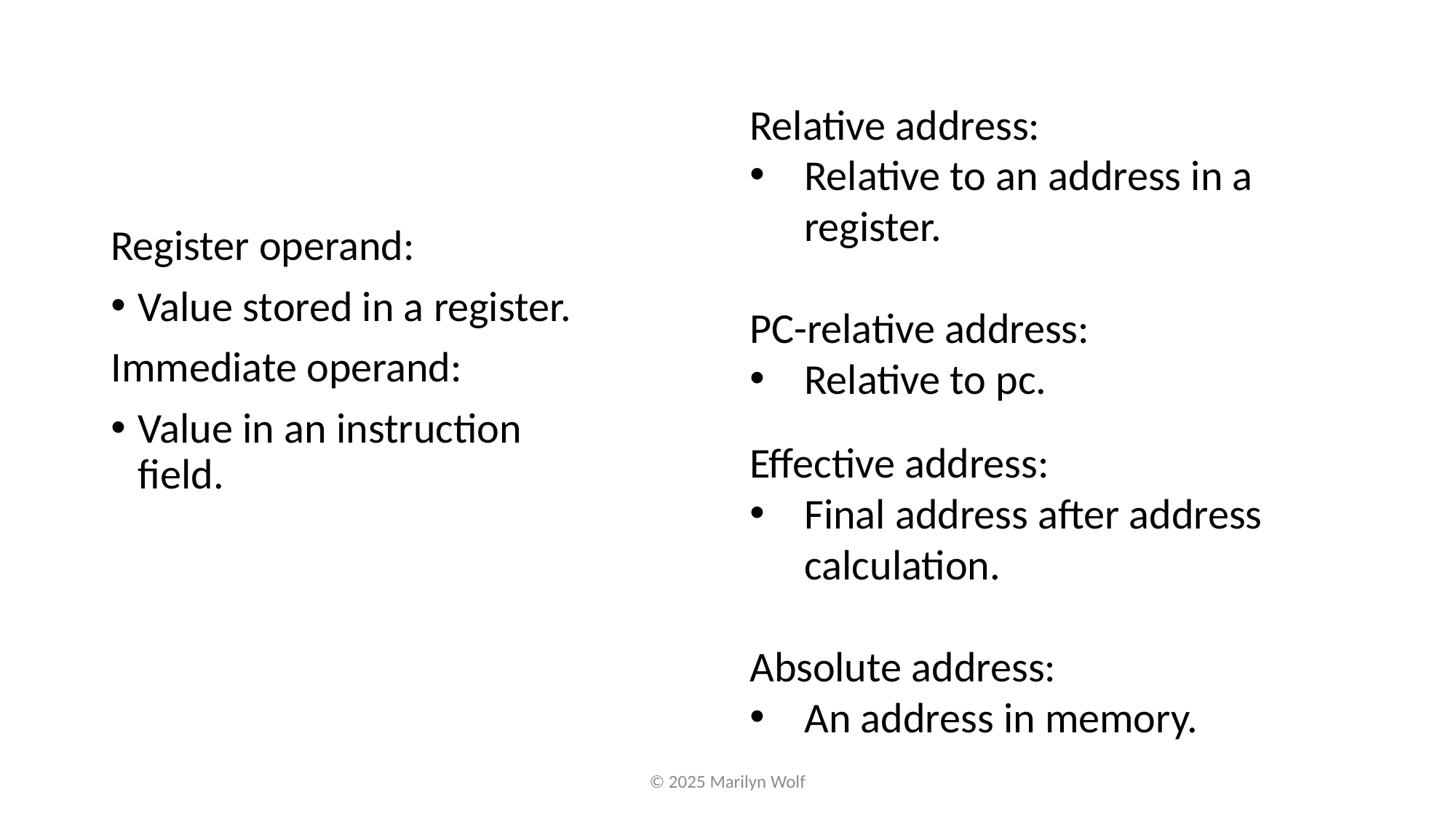

Relative address:
Relative to an address in a register.

PC-relative address:
Relative to pc.

Effective address:
Final address after address calculation.

Absolute address:
An address in memory.
Register operand:
Value stored in a register.
Immediate operand:
Value in an instruction field.
© 2025 Marilyn Wolf